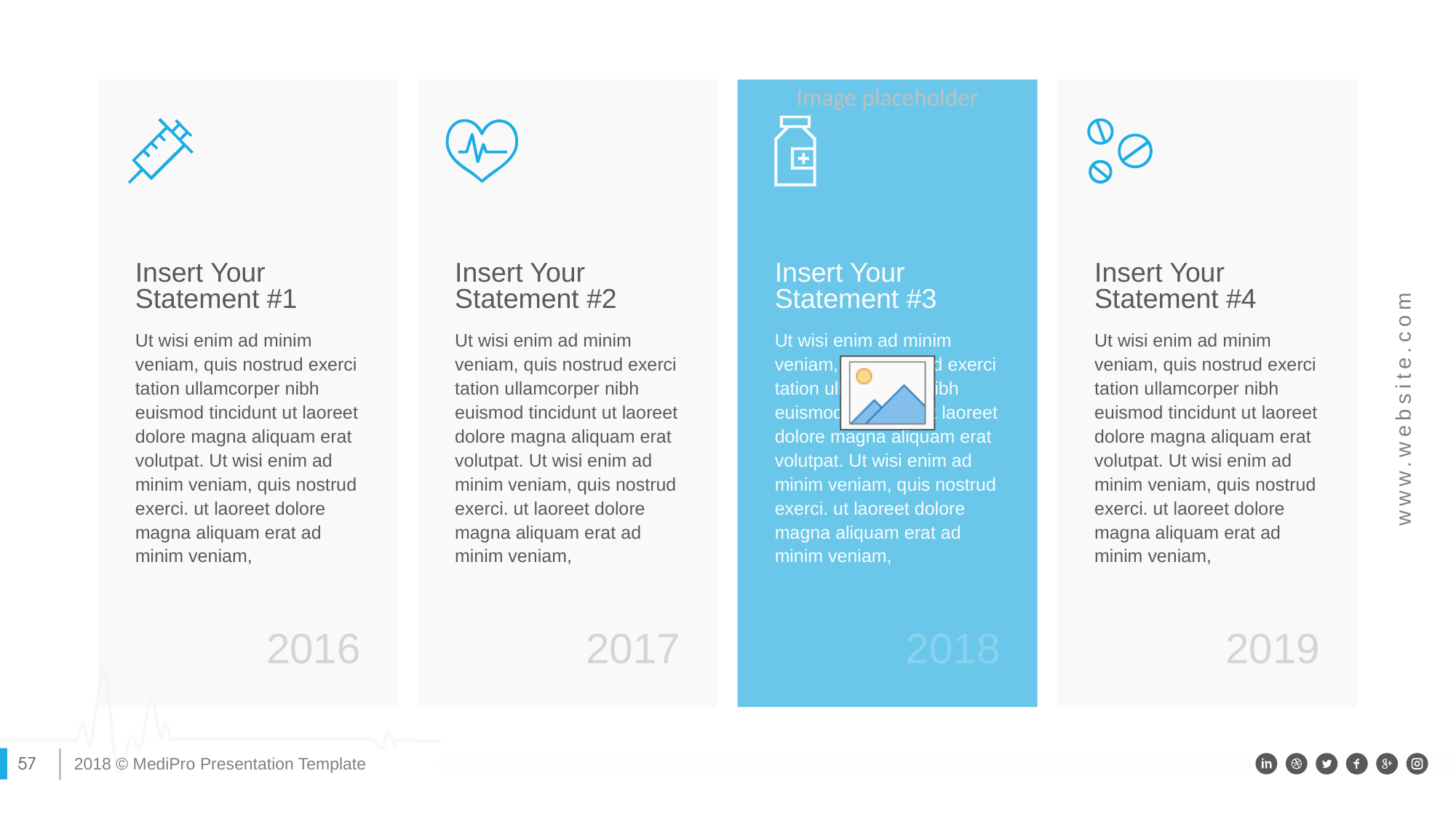

Insert Your Statement #1
Insert Your Statement #2
Insert Your Statement #3
Insert Your Statement #4
Ut wisi enim ad minim veniam, quis nostrud exerci tation ullamcorper nibh euismod tincidunt ut laoreet dolore magna aliquam erat volutpat. Ut wisi enim ad minim veniam, quis nostrud exerci. ut laoreet dolore magna aliquam erat ad minim veniam,
Ut wisi enim ad minim veniam, quis nostrud exerci tation ullamcorper nibh euismod tincidunt ut laoreet dolore magna aliquam erat volutpat. Ut wisi enim ad minim veniam, quis nostrud exerci. ut laoreet dolore magna aliquam erat ad minim veniam,
Ut wisi enim ad minim veniam, quis nostrud exerci tation ullamcorper nibh euismod tincidunt ut laoreet dolore magna aliquam erat volutpat. Ut wisi enim ad minim veniam, quis nostrud exerci. ut laoreet dolore magna aliquam erat ad minim veniam,
Ut wisi enim ad minim veniam, quis nostrud exerci tation ullamcorper nibh euismod tincidunt ut laoreet dolore magna aliquam erat volutpat. Ut wisi enim ad minim veniam, quis nostrud exerci. ut laoreet dolore magna aliquam erat ad minim veniam,
2016
2017
2018
2019